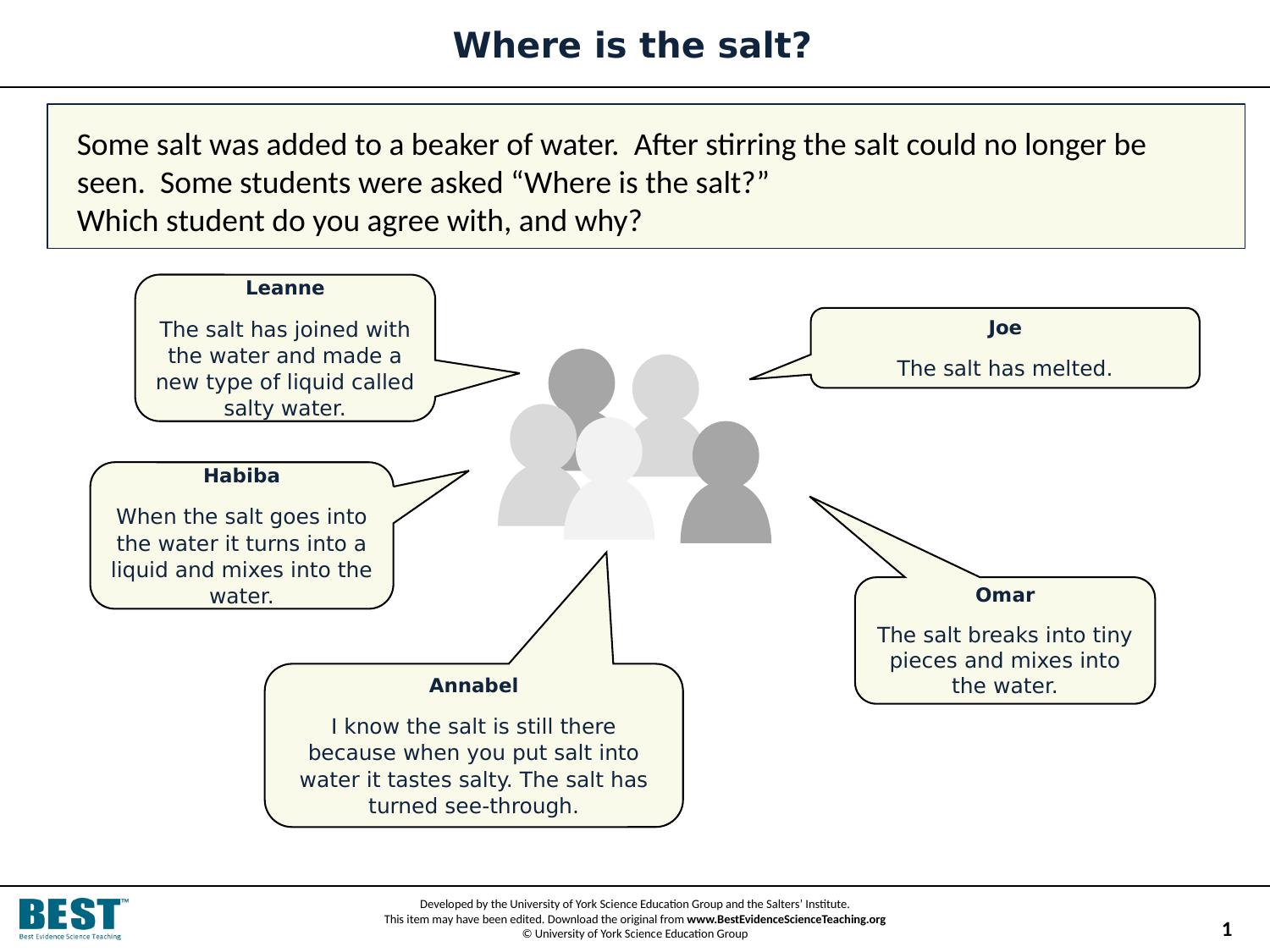

# Where is the salt?

Some salt was added to a beaker of water.  After stirring the salt could no longer be seen.  Some students were asked “Where is the salt?”
Which student do you agree with, and why?
Leanne
The salt has joined with the water and made a new type of liquid called salty water.
Joe
The salt has melted.
Habiba
When the salt goes into the water it turns into a liquid and mixes into the water.
Omar
The salt breaks into tiny pieces and mixes into the water.
Annabel
I know the salt is still there because when you put salt into water it tastes salty. The salt has turned see-through.
1